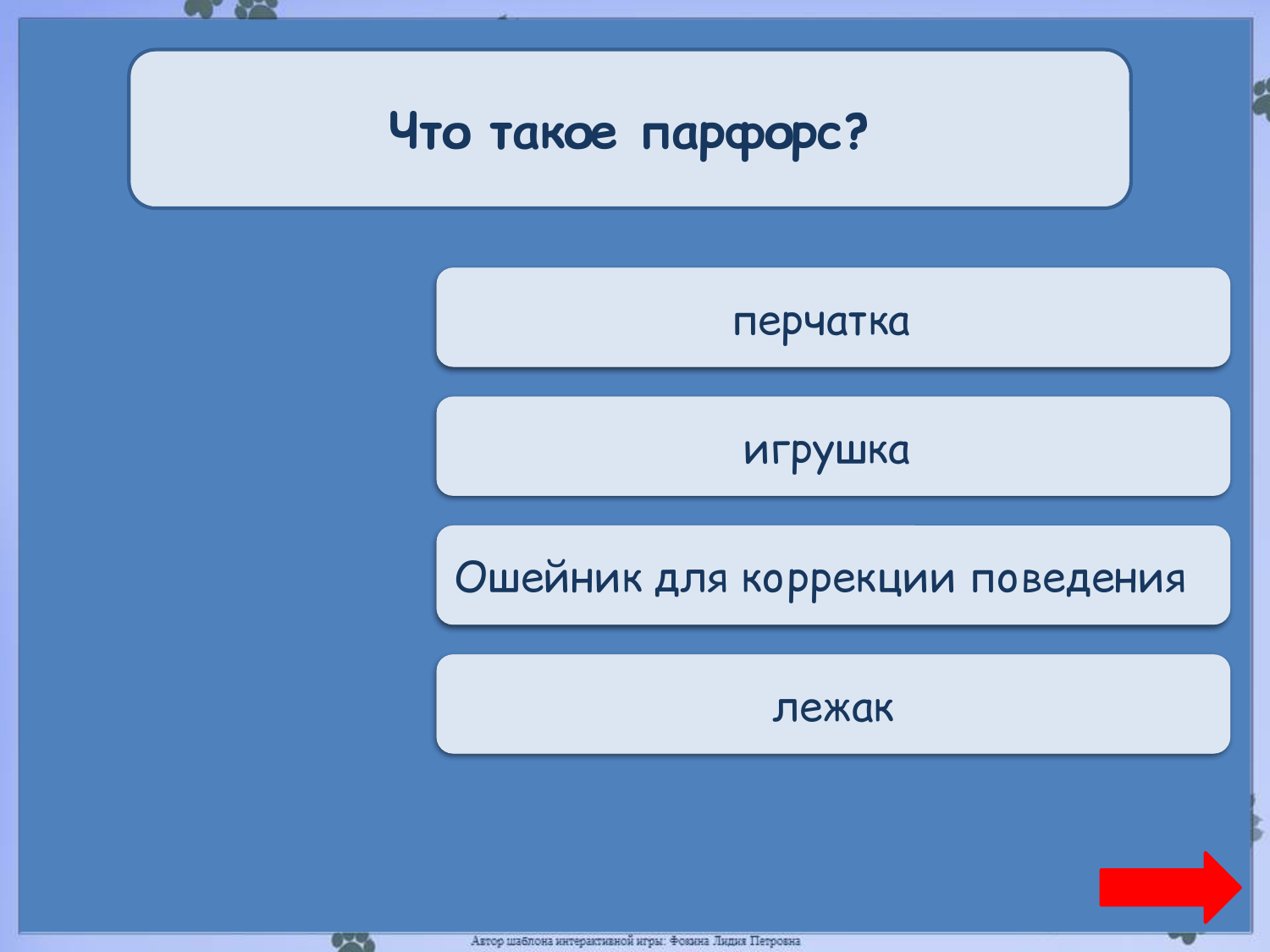

Что такое парфорс?
Переход хода
перчатка

Переход хода
игрушка

Верно + 1
Ошейник для коррекции поведения

Переход хода
лежак